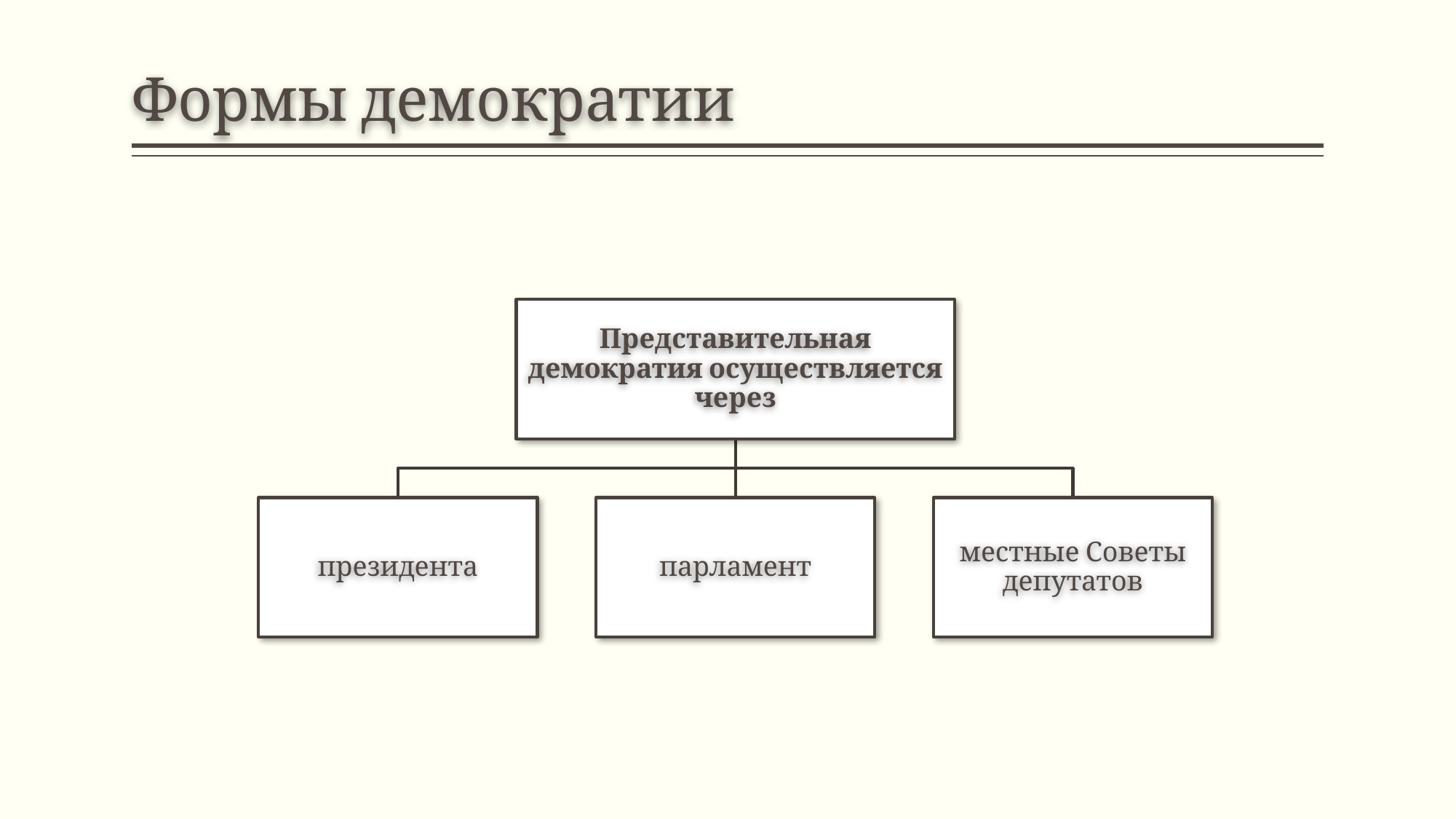

# Формы демократии

Представительная демократия осуществляется через

президента

парламент

местные Советы депутатов